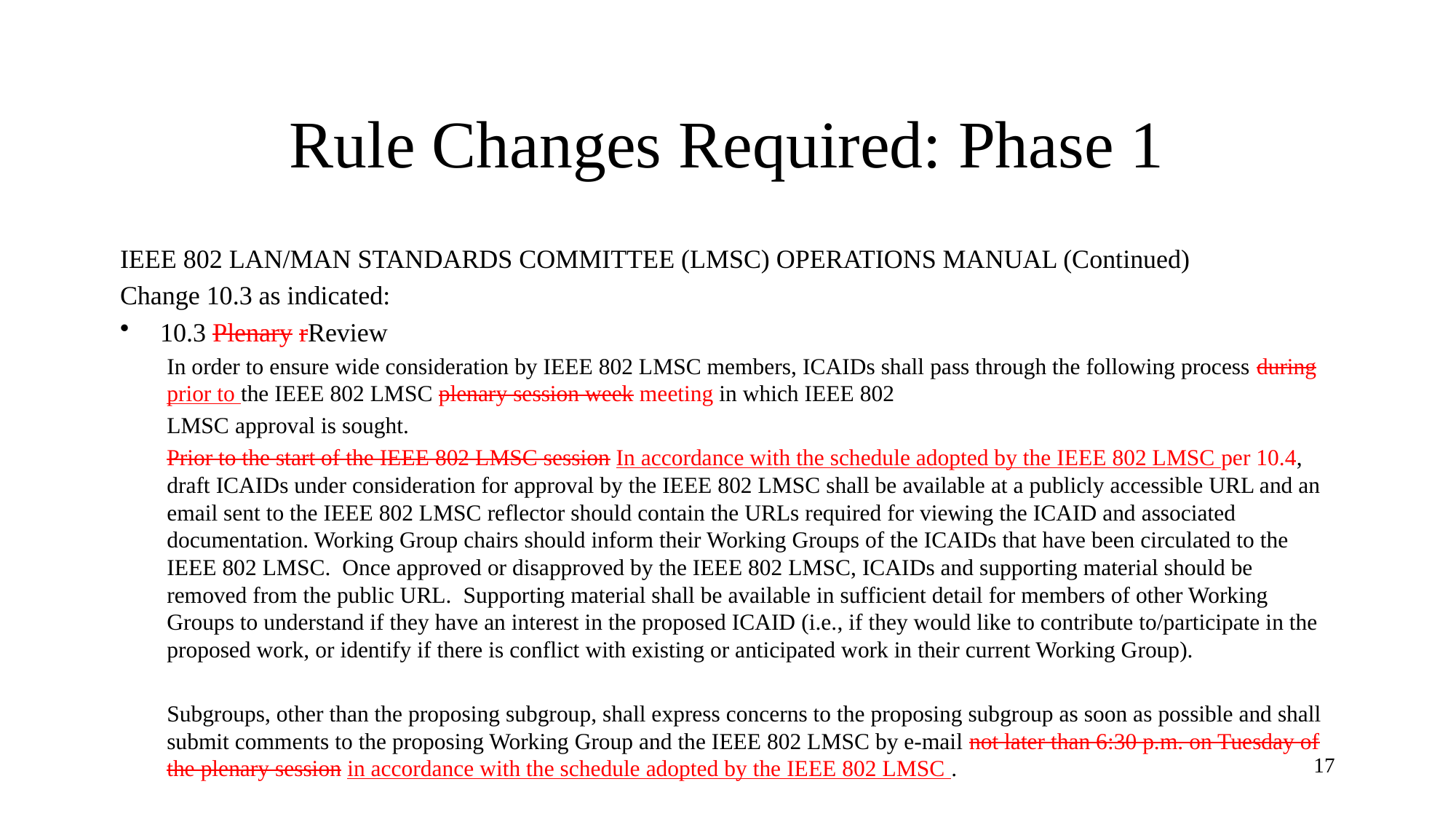

# Rule Changes Required: Phase 1
IEEE 802 LAN/MAN STANDARDS COMMITTEE (LMSC) OPERATIONS MANUAL (Continued)
Change 10.3 as indicated:
10.3 Plenary rReview
In order to ensure wide consideration by IEEE 802 LMSC members, ICAIDs shall pass through the following process during prior to the IEEE 802 LMSC plenary session week meeting in which IEEE 802
LMSC approval is sought.
Prior to the start of the IEEE 802 LMSC session In accordance with the schedule adopted by the IEEE 802 LMSC per 10.4, draft ICAIDs under consideration for approval by the IEEE 802 LMSC shall be available at a publicly accessible URL and an email sent to the IEEE 802 LMSC reflector should contain the URLs required for viewing the ICAID and associated documentation. Working Group chairs should inform their Working Groups of the ICAIDs that have been circulated to the IEEE 802 LMSC.  Once approved or disapproved by the IEEE 802 LMSC, ICAIDs and supporting material should be removed from the public URL.  Supporting material shall be available in sufficient detail for members of other Working Groups to understand if they have an interest in the proposed ICAID (i.e., if they would like to contribute to/participate in the proposed work, or identify if there is conflict with existing or anticipated work in their current Working Group).

Subgroups, other than the proposing subgroup, shall express concerns to the proposing subgroup as soon as possible and shall submit comments to the proposing Working Group and the IEEE 802 LMSC by e-mail not later than 6:30 p.m. on Tuesday of the plenary session in accordance with the schedule adopted by the IEEE 802 LMSC .
17